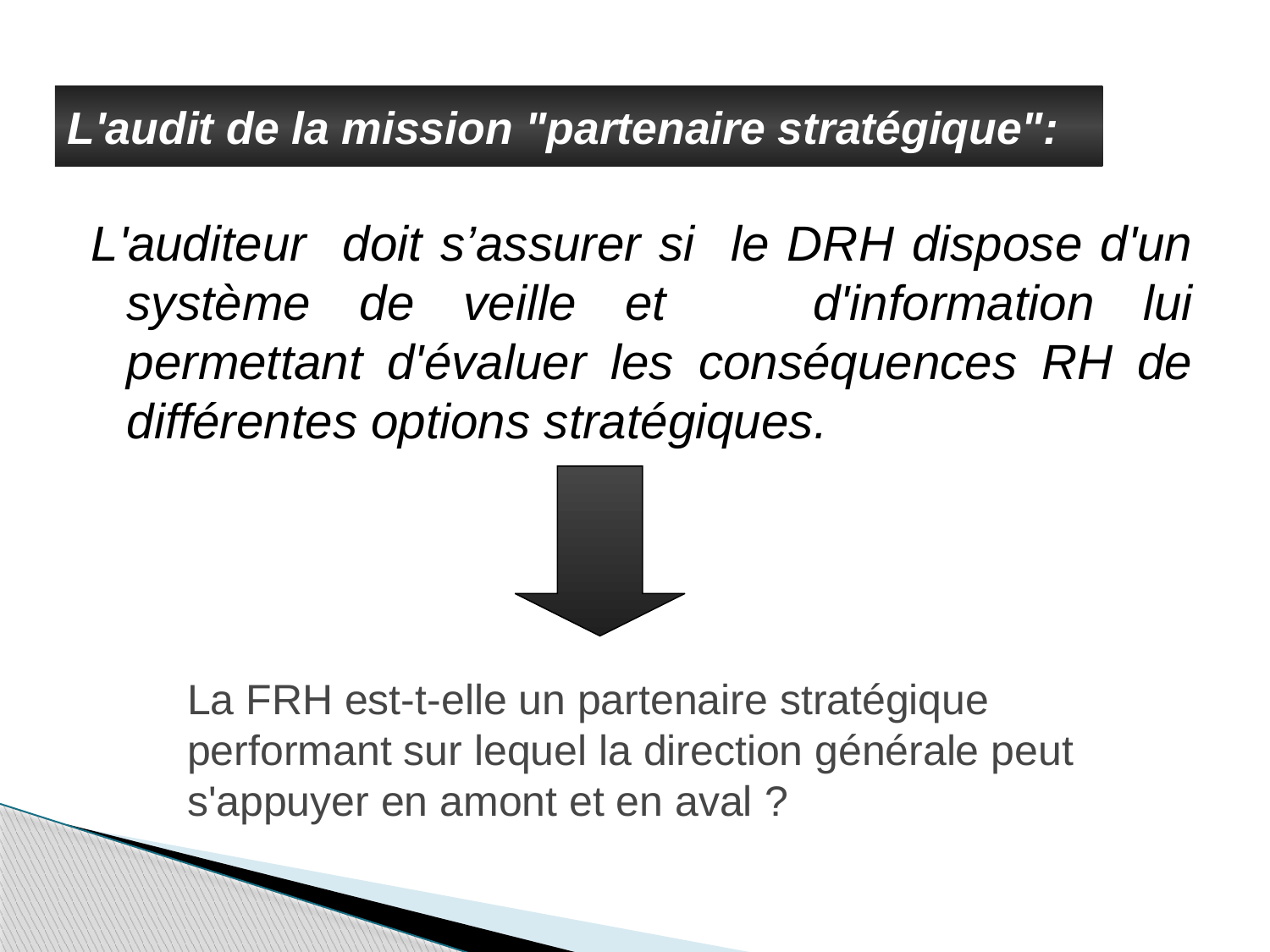

# L'audit de la mission "partenaire stratégique":
L'auditeur  doit s’assurer si  le DRH dispose d'un système de veille et   d'information lui permettant d'évaluer les conséquences RH de différentes options stratégiques.

La FRH est-t-elle un partenaire stratégique performant sur lequel la direction générale peut s'appuyer en amont et en aval ?